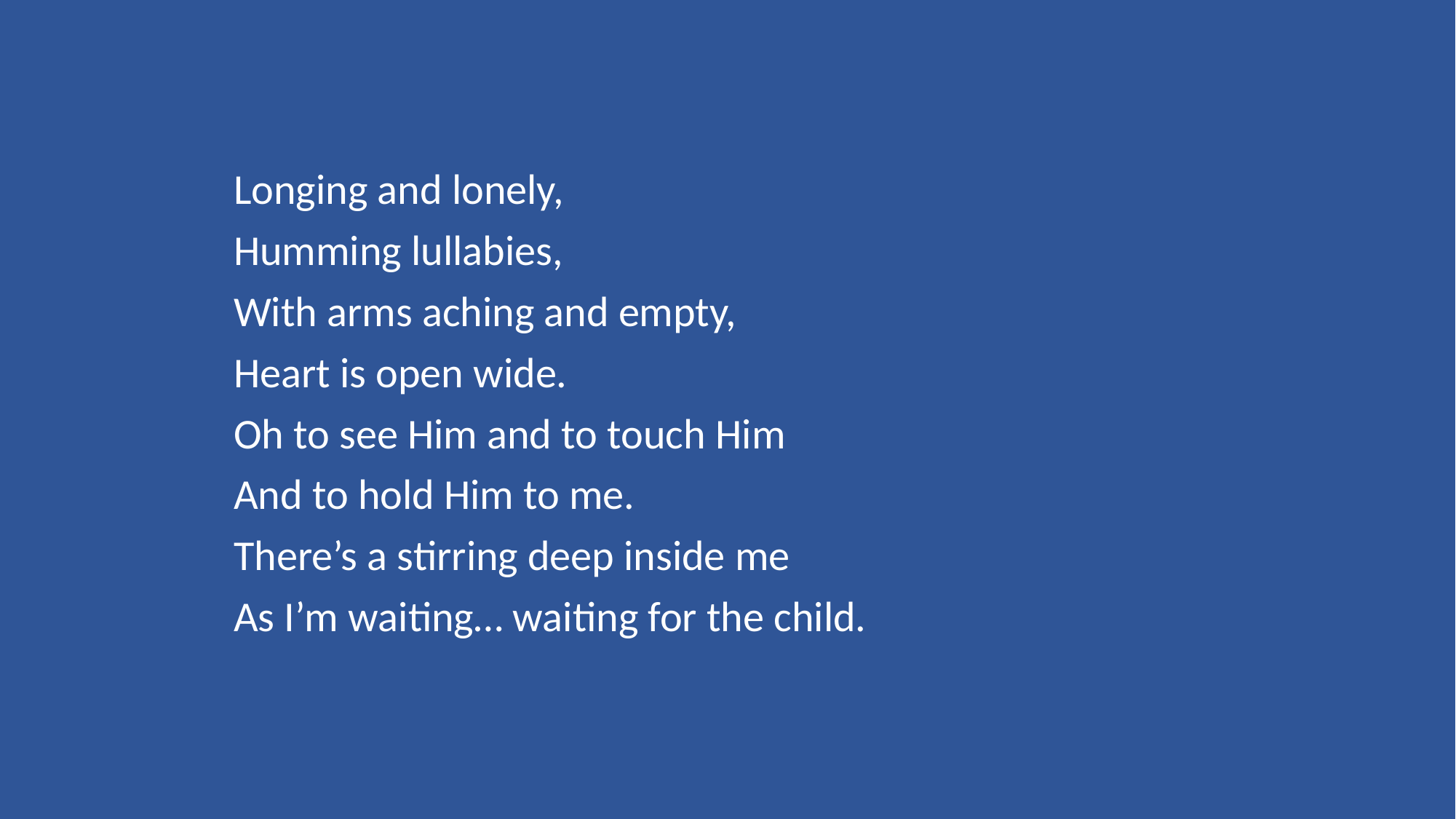

Longing and lonely,
Humming lullabies,
With arms aching and empty,
Heart is open wide.
Oh to see Him and to touch Him
And to hold Him to me.
There’s a stirring deep inside me
As I’m waiting… waiting for the child.